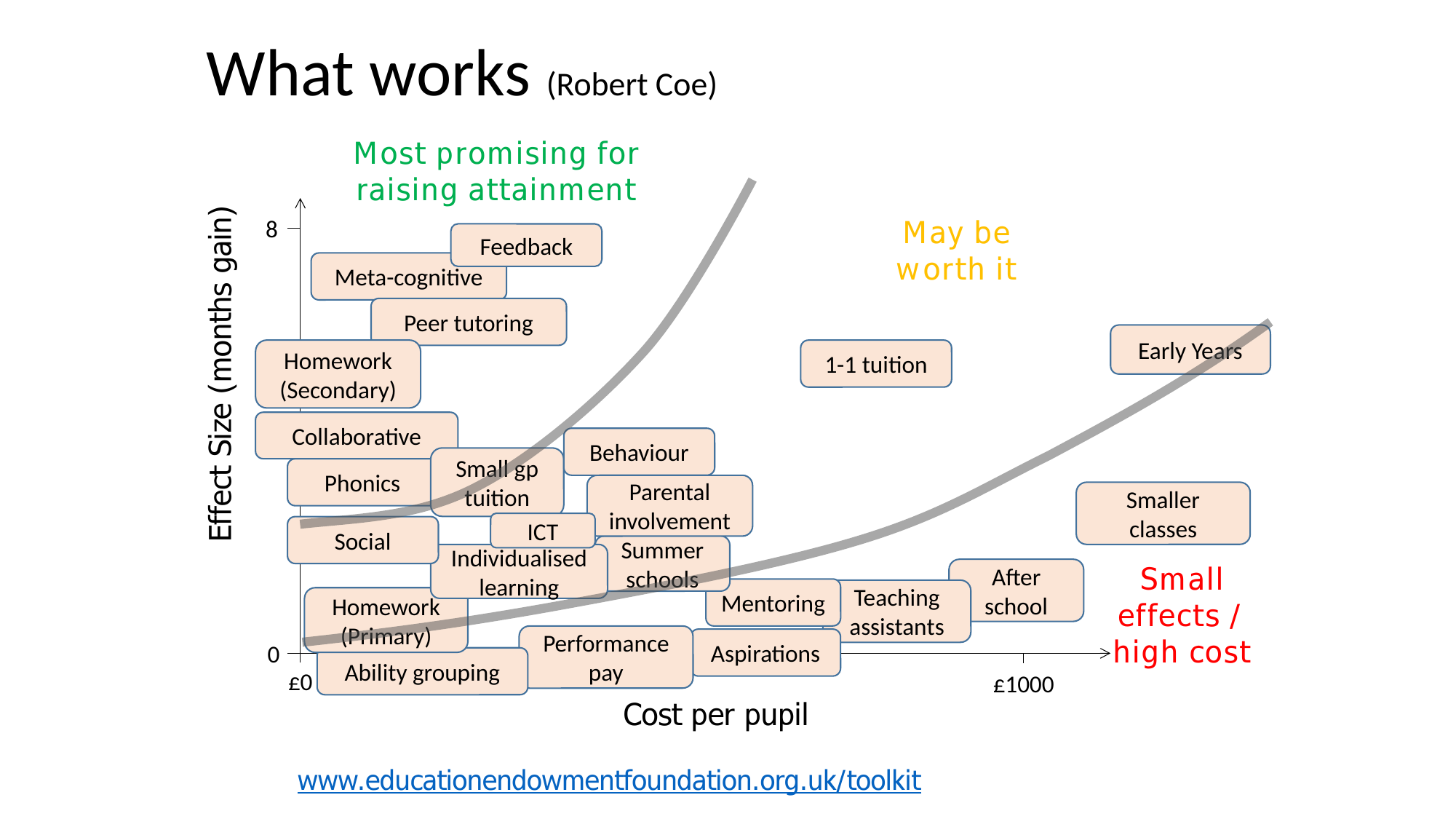

# What works (Robert Coe)
Most promising for raising attainment

8
May be worth it
Feedback
Meta-cognitive
Peer tutoring

Early Years
Homework (Secondary)
1-1 tuition
Effect Size (months gain)
Collaborative
Behaviour
Small gp tuition
Phonics
Parental involvement
Smaller classes
ICT
Social
Summer schools
Individualised learning
Small effects / high cost
After school
Mentoring
Teaching assistants
Homework (Primary)
Performance pay
Aspirations
0
Ability grouping
£0
£1000
Cost per pupil
www.educationendowmentfoundation.org.uk/toolkit